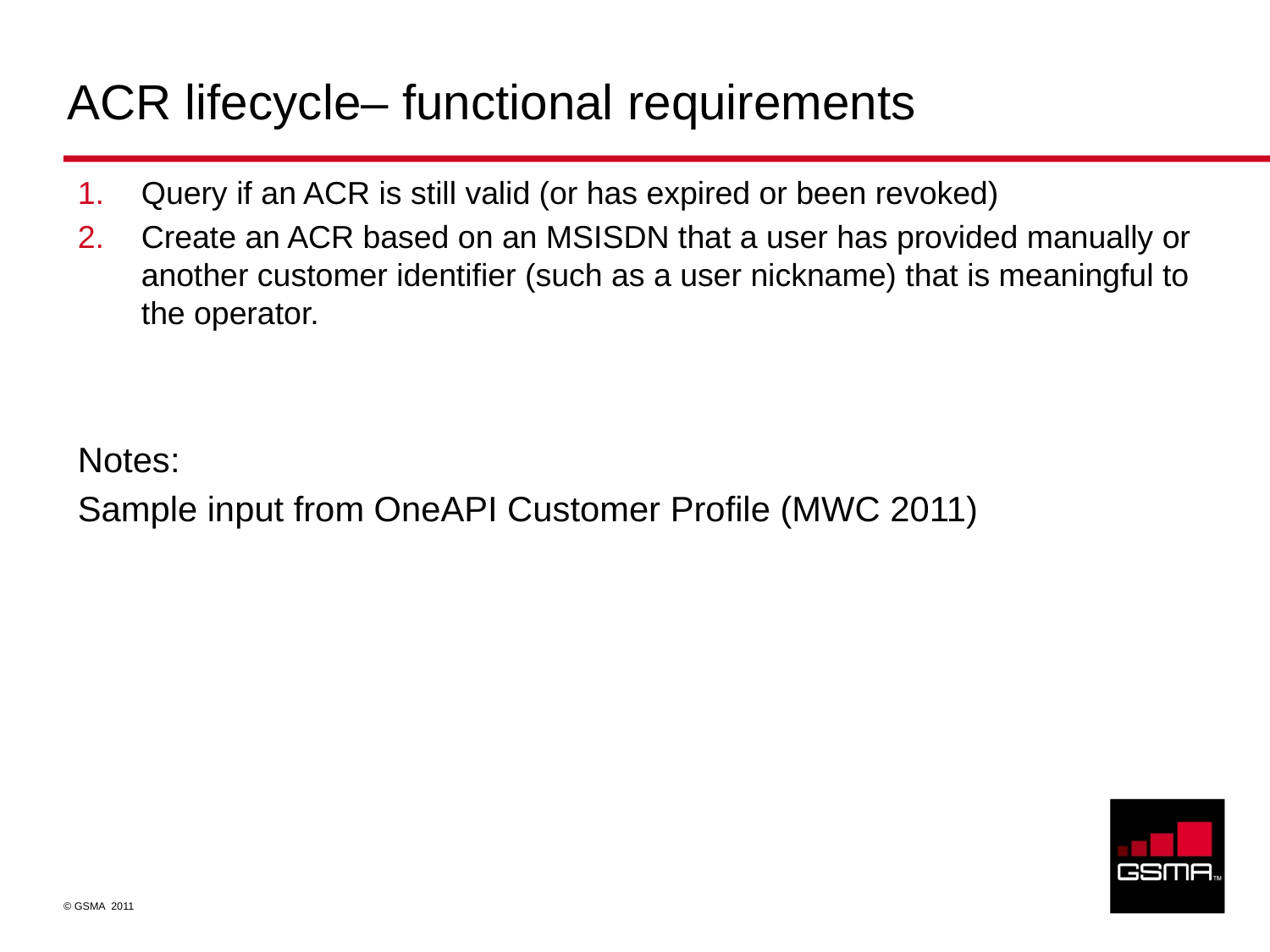

# ACR lifecycle– functional requirements
Query if an ACR is still valid (or has expired or been revoked)
Create an ACR based on an MSISDN that a user has provided manually or another customer identifier (such as a user nickname) that is meaningful to the operator.

Notes:
Sample input from OneAPI Customer Profile (MWC 2011)